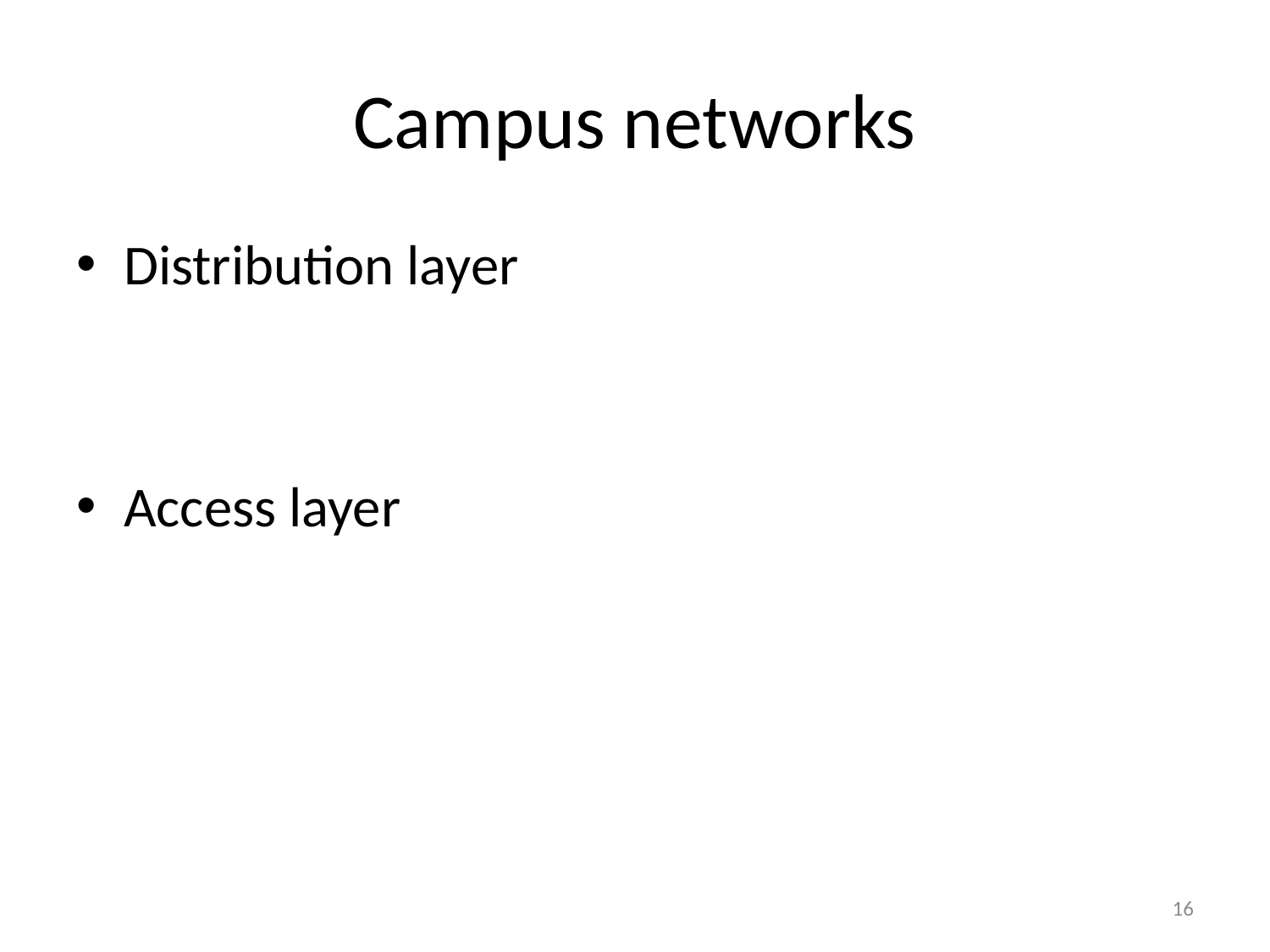

# Campus networks
Distribution layer

Access layer

16